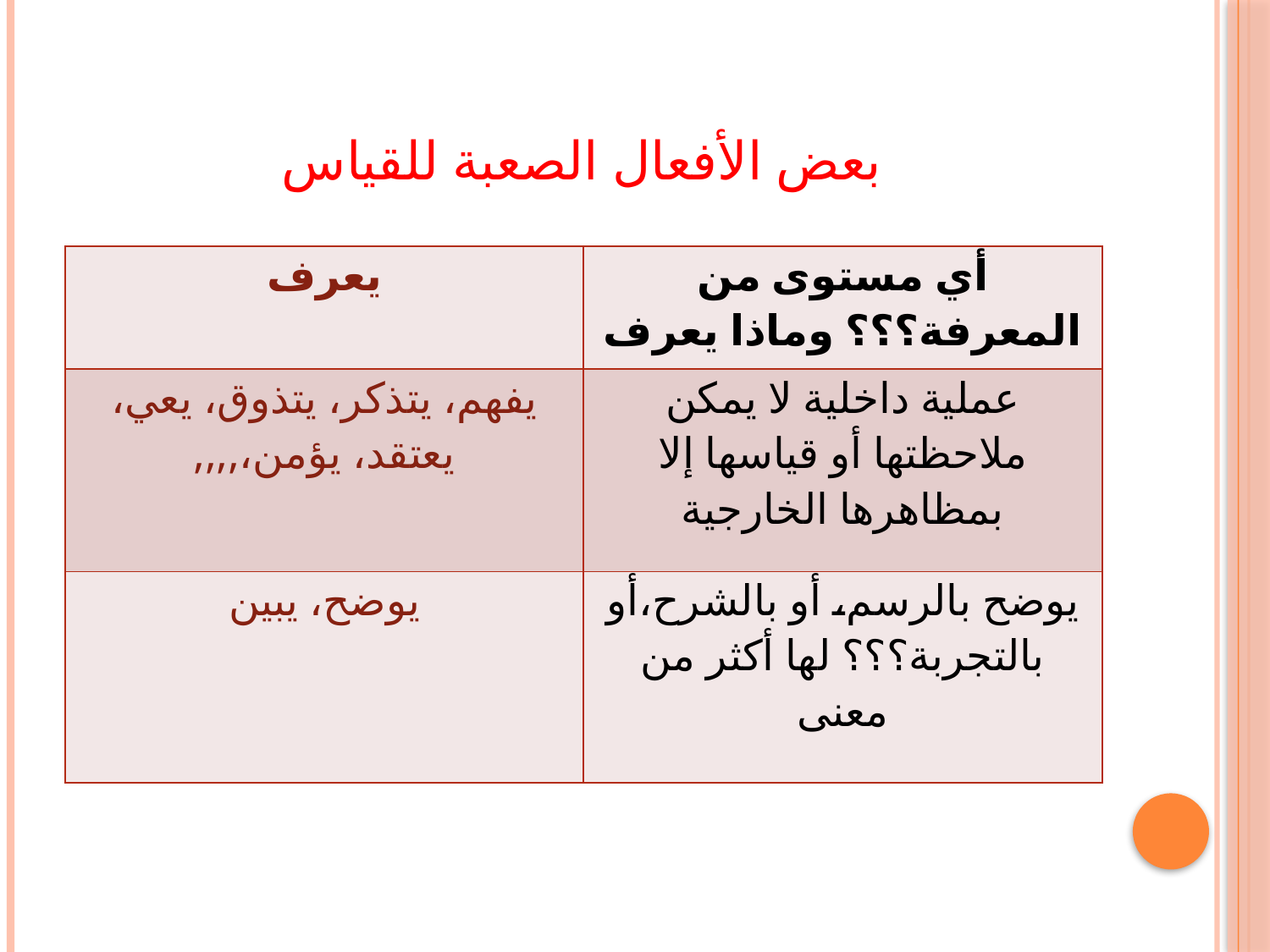

# بعض الأفعال الصعبة للقياس
| يعرف | أي مستوى من المعرفة؟؟؟ وماذا يعرف |
| --- | --- |
| يفهم، يتذكر، يتذوق، يعي، يعتقد، يؤمن،,,,, | عملية داخلية لا يمكن ملاحظتها أو قياسها إلا بمظاهرها الخارجية |
| يوضح، يبين | يوضح بالرسم، أو بالشرح،أو بالتجربة؟؟؟ لها أكثر من معنى |